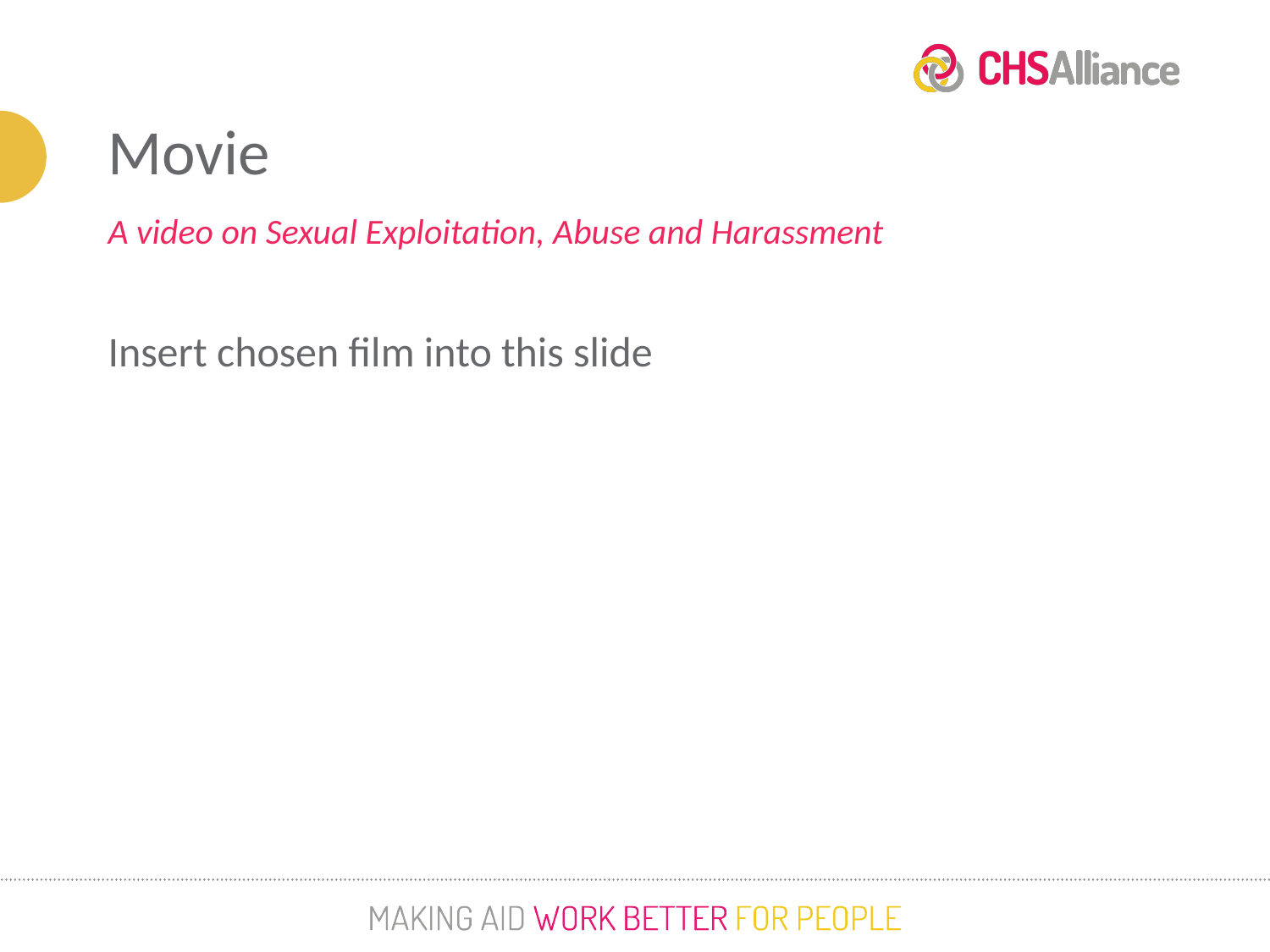

Movie

A video on Sexual Exploitation, Abuse and Harassment
Insert chosen film into this slide